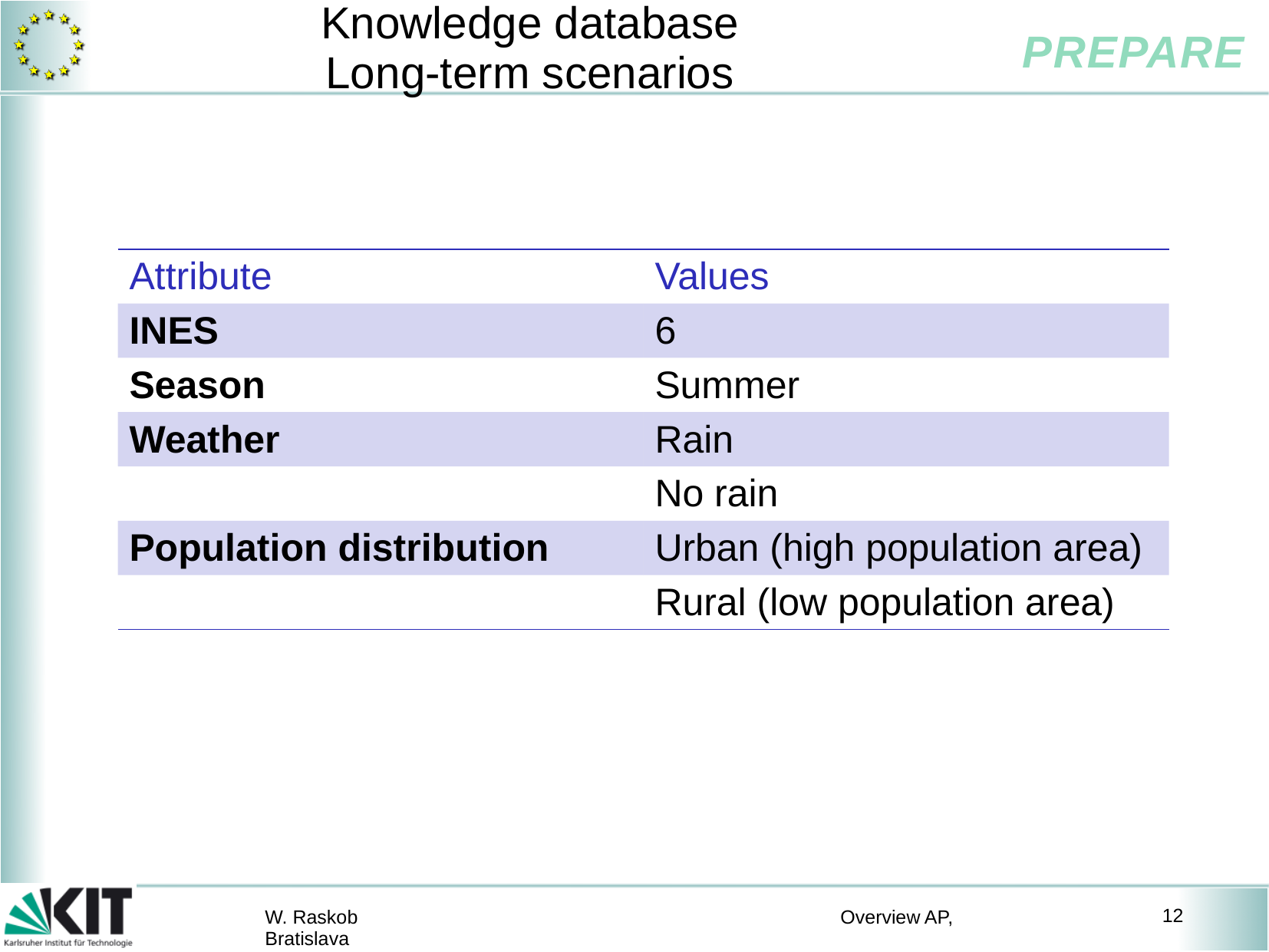

# Knowledge database Long-term scenarios

| Attribute | Values |
| --- | --- |
| INES | 6 |
| Season | Summer |
| Weather | Rain |
|  | No rain |
| Population distribution | Urban (high population area) |
|  | Rural (low population area) |